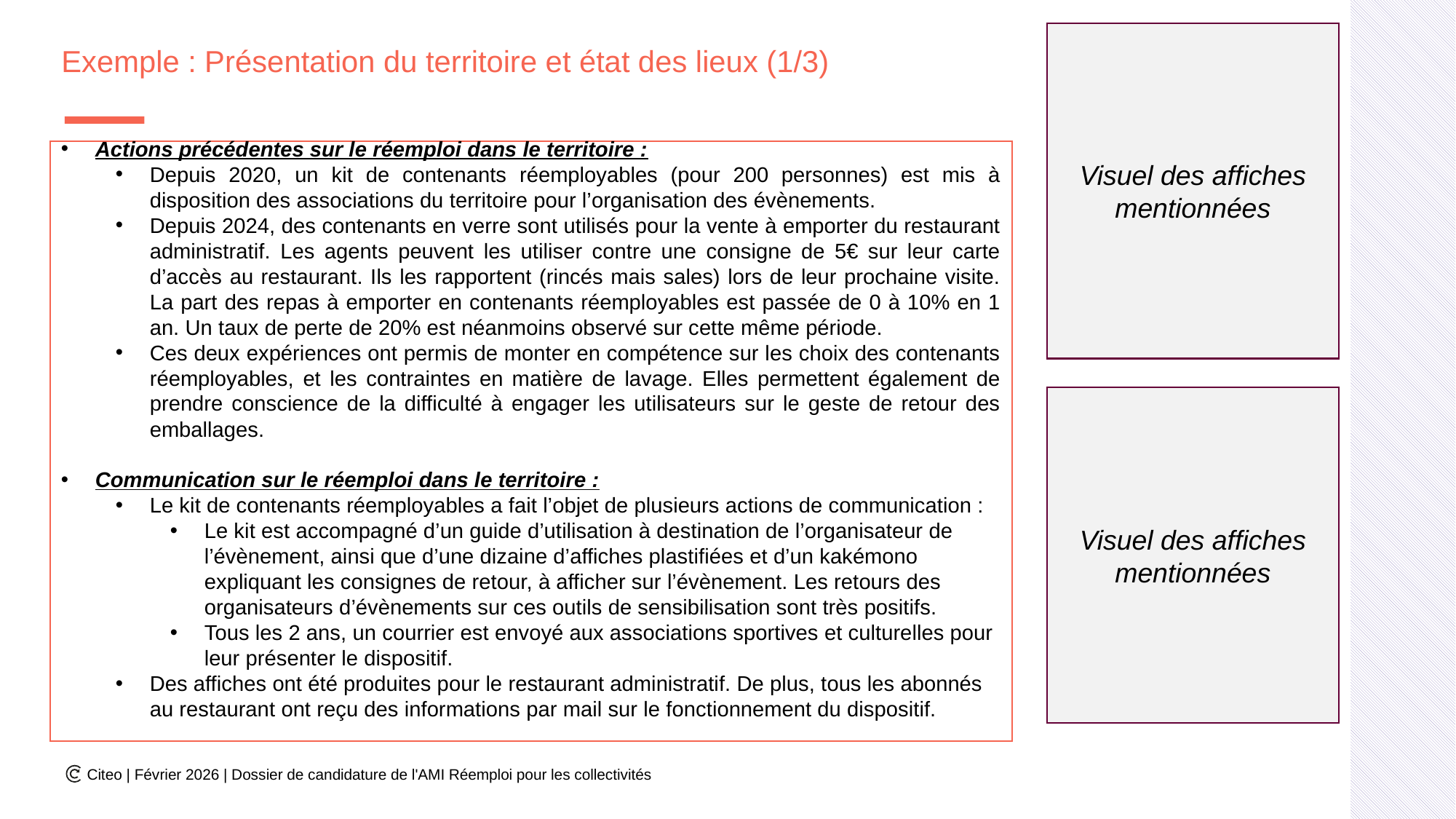

# Exemple : Présentation du territoire et état des lieux (1/3)
Visuel des affiches mentionnées

Actions précédentes sur le réemploi dans le territoire :
Depuis 2020, un kit de contenants réemployables (pour 200 personnes) est mis à disposition des associations du territoire pour l’organisation des évènements.
Depuis 2024, des contenants en verre sont utilisés pour la vente à emporter du restaurant administratif. Les agents peuvent les utiliser contre une consigne de 5€ sur leur carte d’accès au restaurant. Ils les rapportent (rincés mais sales) lors de leur prochaine visite. La part des repas à emporter en contenants réemployables est passée de 0 à 10% en 1 an. Un taux de perte de 20% est néanmoins observé sur cette même période.
Ces deux expériences ont permis de monter en compétence sur les choix des contenants réemployables, et les contraintes en matière de lavage. Elles permettent également de prendre conscience de la difficulté à engager les utilisateurs sur le geste de retour des emballages.

Communication sur le réemploi dans le territoire :
Le kit de contenants réemployables a fait l’objet de plusieurs actions de communication :
Le kit est accompagné d’un guide d’utilisation à destination de l’organisateur de l’évènement, ainsi que d’une dizaine d’affiches plastifiées et d’un kakémono expliquant les consignes de retour, à afficher sur l’évènement. Les retours des organisateurs d’évènements sur ces outils de sensibilisation sont très positifs.
Tous les 2 ans, un courrier est envoyé aux associations sportives et culturelles pour leur présenter le dispositif.
Des affiches ont été produites pour le restaurant administratif. De plus, tous les abonnés au restaurant ont reçu des informations par mail sur le fonctionnement du dispositif.

Visuel des affiches mentionnées
Citeo | Février 2026 | Dossier de candidature de l'AMI Réemploi pour les collectivités
42